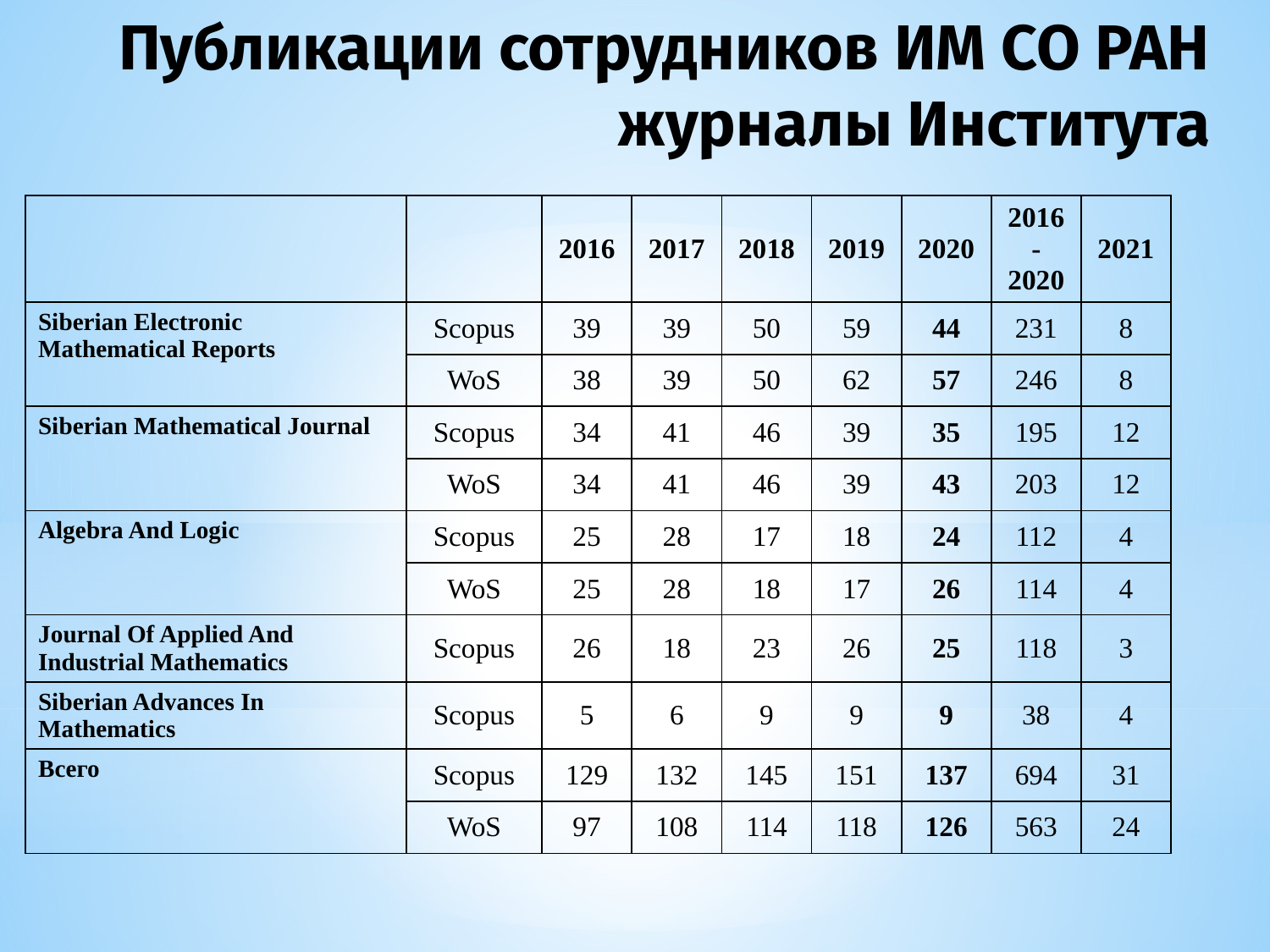

# Публикации сотрудников ИМ СО РАН журналы Института
|  |  | 2016 | 2017 | 2018 | 2019 | 2020 | 2016- 2020 | 2021 |
| --- | --- | --- | --- | --- | --- | --- | --- | --- |
| Siberian Electronic Mathematical Reports | Scopus | 39 | 39 | 50 | 59 | 44 | 231 | 8 |
|  | WoS | 38 | 39 | 50 | 62 | 57 | 246 | 8 |
| Siberian Mathematical Journal | Scopus | 34 | 41 | 46 | 39 | 35 | 195 | 12 |
|  | WoS | 34 | 41 | 46 | 39 | 43 | 203 | 12 |
| Algebra And Logic | Scopus | 25 | 28 | 17 | 18 | 24 | 112 | 4 |
|  | WoS | 25 | 28 | 18 | 17 | 26 | 114 | 4 |
| Journal Of Applied And Industrial Mathematics | Scopus | 26 | 18 | 23 | 26 | 25 | 118 | 3 |
| Siberian Advances In Mathematics | Scopus | 5 | 6 | 9 | 9 | 9 | 38 | 4 |
| Всего | Scopus | 129 | 132 | 145 | 151 | 137 | 694 | 31 |
|  | WoS | 97 | 108 | 114 | 118 | 126 | 563 | 24 |